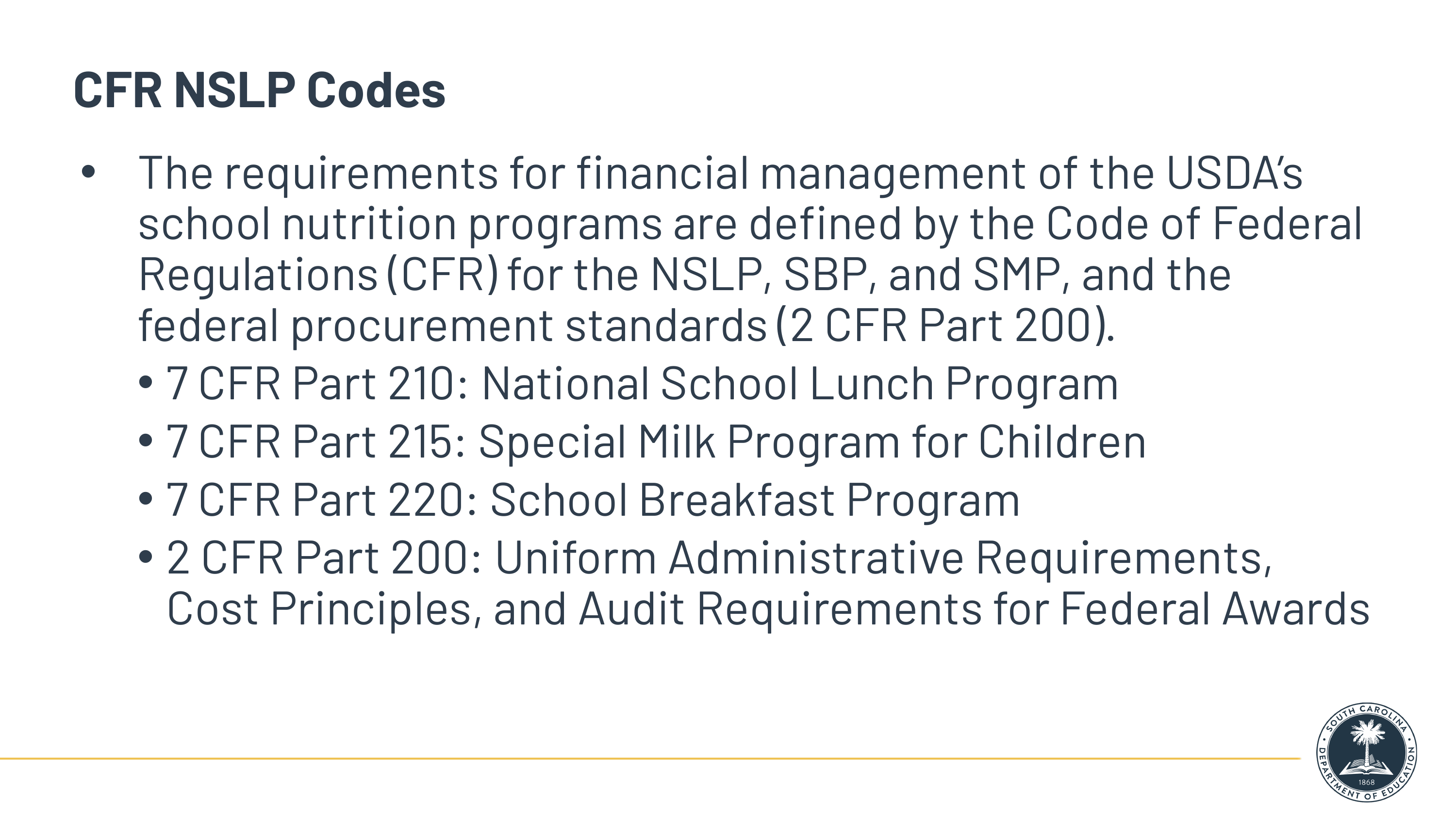

# CFR NSLP Codes
The requirements for financial management of the USDA’s school nutrition programs are defined by the Code of Federal Regulations (CFR) for the NSLP, SBP, and SMP, and the federal procurement standards (2 CFR Part 200).
7 CFR Part 210: National School Lunch Program
7 CFR Part 215: Special Milk Program for Children
7 CFR Part 220: School Breakfast Program
2 CFR Part 200: Uniform Administrative Requirements, Cost Principles, and Audit Requirements for Federal Awards